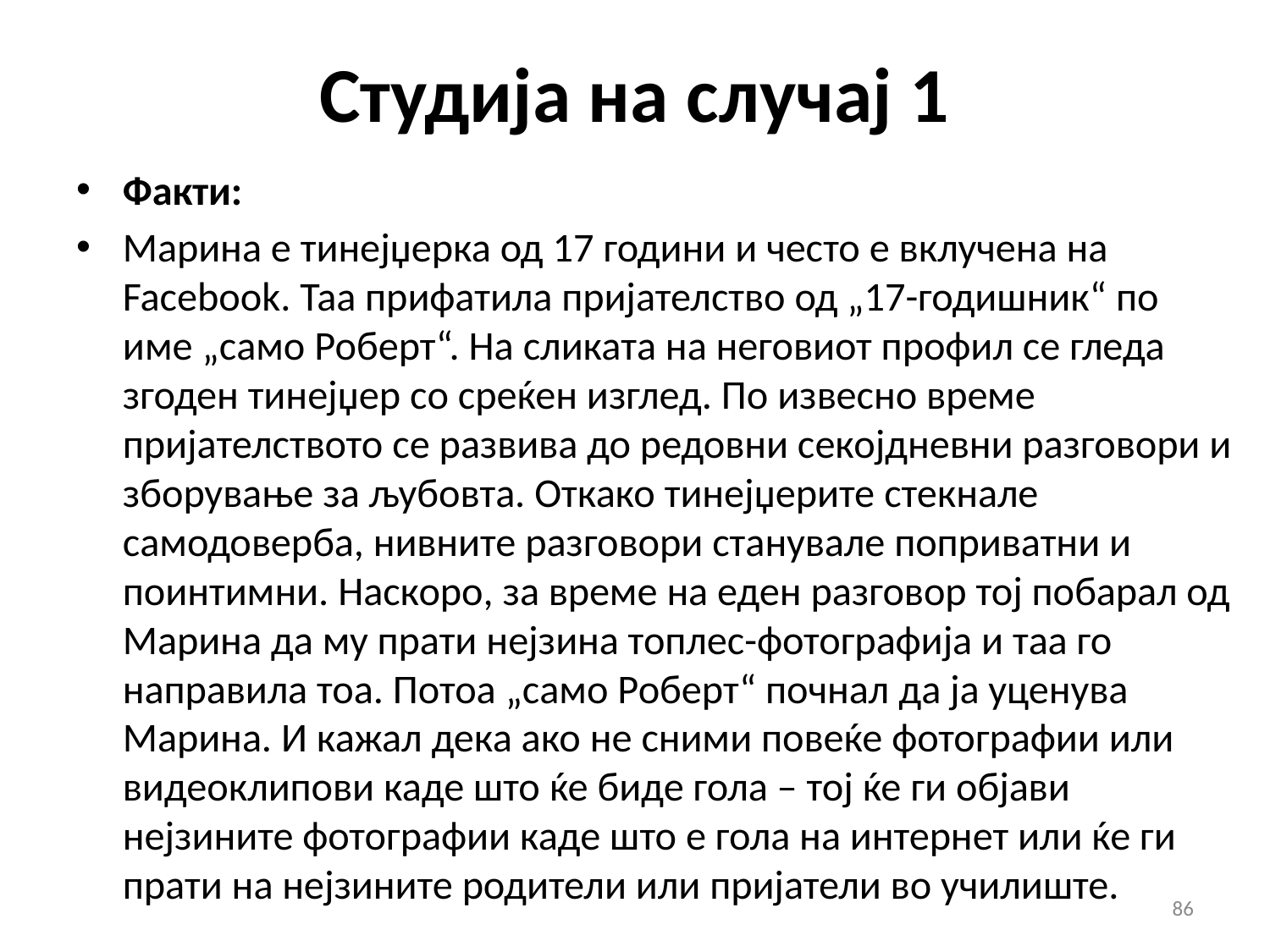

# Студија на случај 1
Факти:
Марина е тинејџерка од 17 години и често е вклучена на Facebook. Таа прифатила пријателство од „17-годишник“ по име „само Роберт“. На сликата на неговиот профил се гледа згоден тинејџер со среќен изглед. По извесно време пријателството се развива до редовни секојдневни разговори и зборување за љубовта. Откако тинејџерите стекнале самодоверба, нивните разговори станувале поприватни и поинтимни. Наскоро, за време на еден разговор тој побарал од Марина да му прати нејзина топлес-фотографија и таа го направила тоа. Потоа „само Роберт“ почнал да ја уценува Марина. И кажал дека ако не сними повеќе фотографии или видеоклипови каде што ќе биде гола – тој ќе ги објави нејзините фотографии каде што е гола на интернет или ќе ги прати на нејзините родители или пријатели во училиште.

86